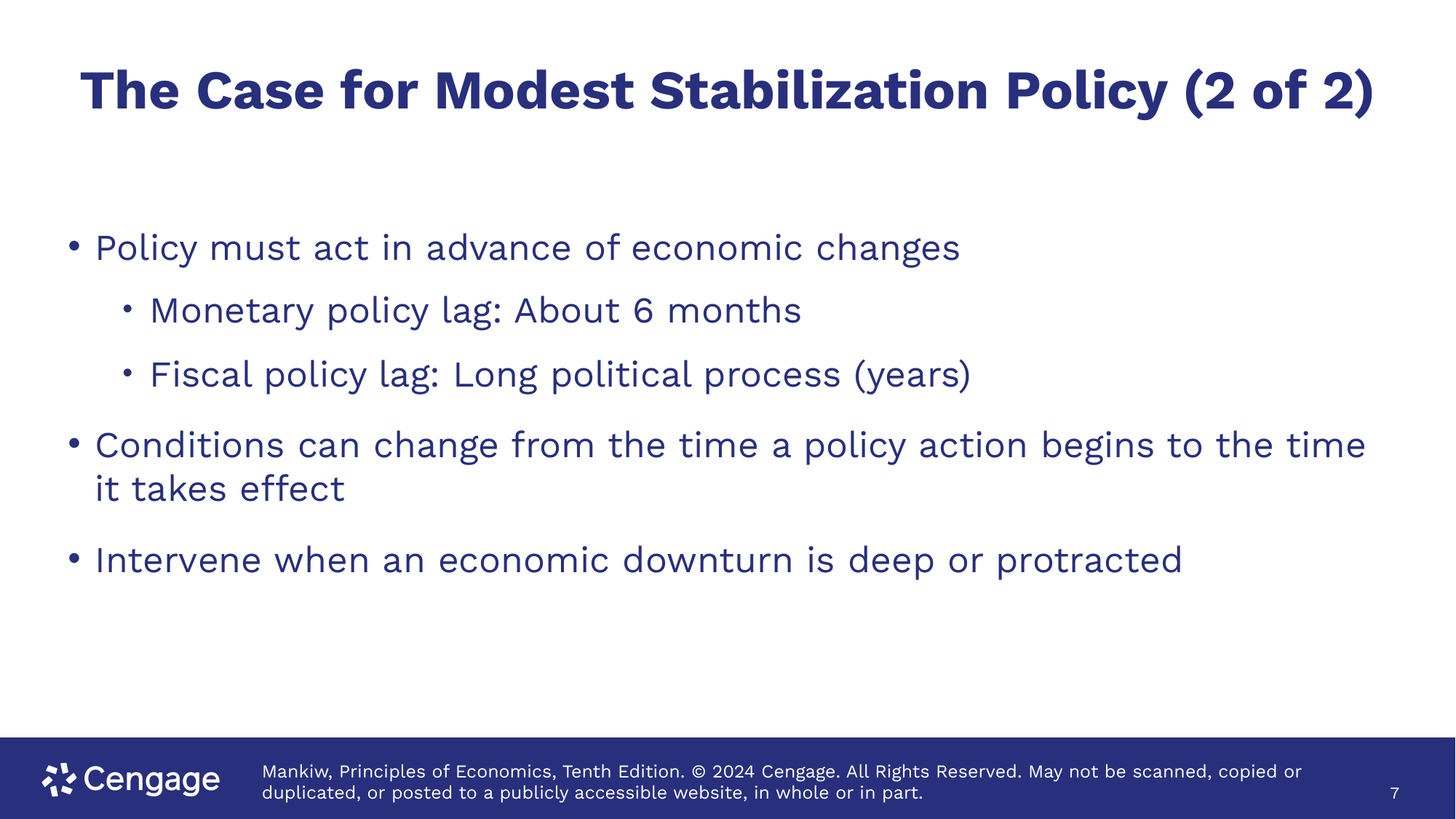

# The Case for Modest Stabilization Policy (2 of 2)
Policy must act in advance of economic changes
Monetary policy lag: About 6 months
Fiscal policy lag: Long political process (years)
Conditions can change from the time a policy action begins to the time it takes effect
Intervene when an economic downturn is deep or protracted